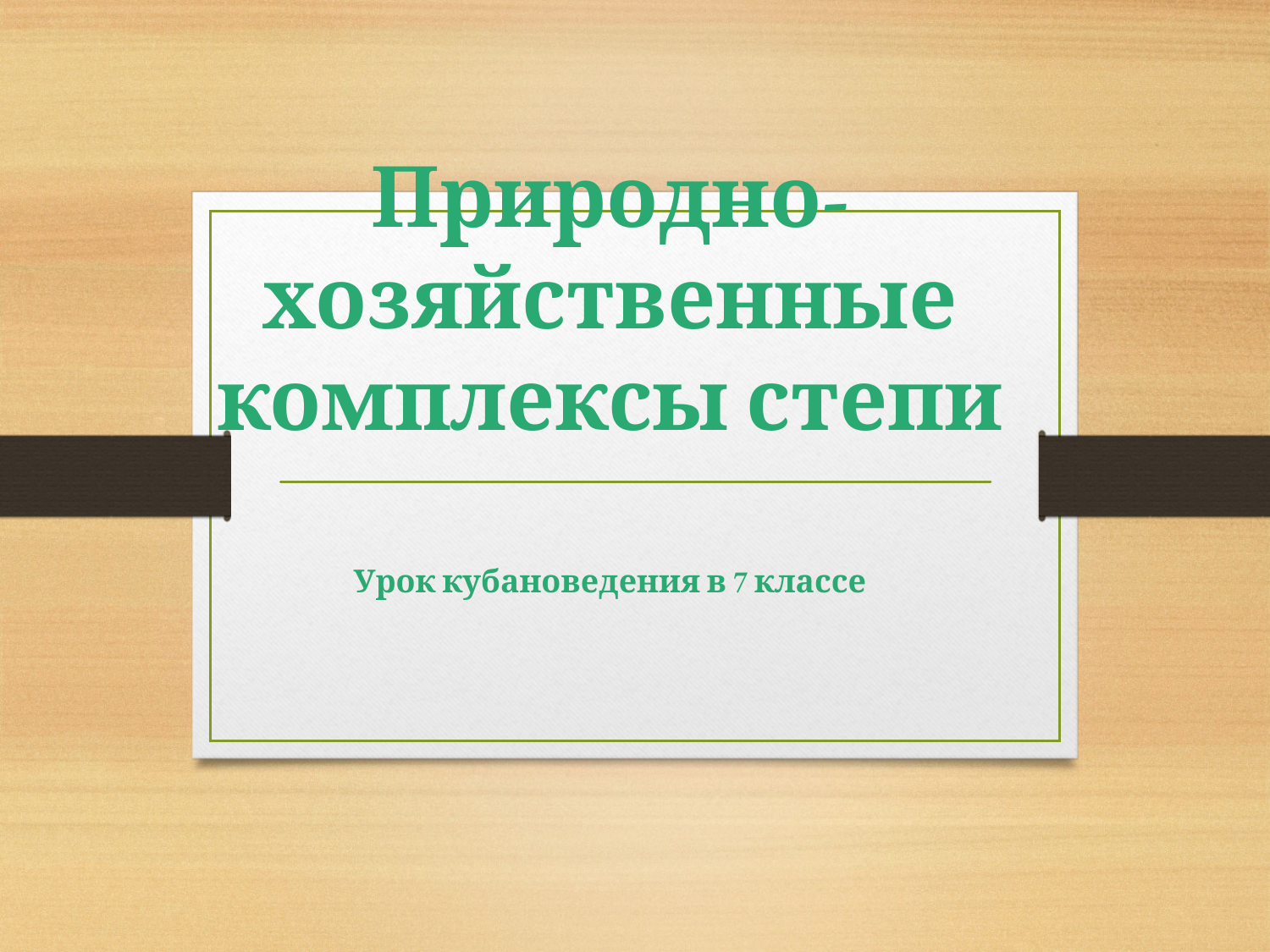

Природно-хозяйственные комплексы степи

Урок кубановедения в 7 классе